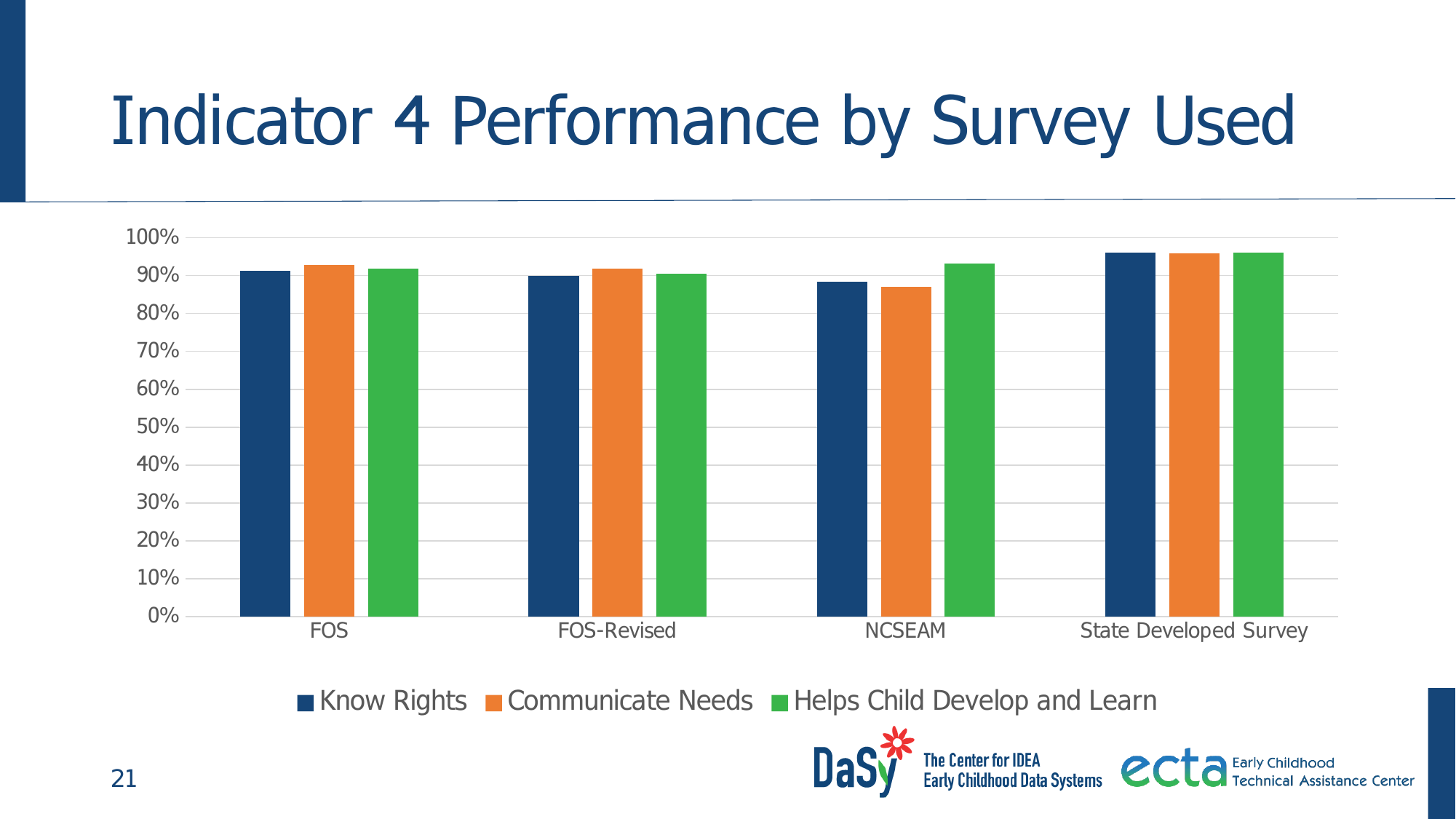

# Indicator 4 Performance by Survey Used

### Chart

| Category | Know Rights | Communicate Needs | Helps Child Develop and Learn |
|---|---|---|---|
| FOS | 0.9135571428571428 | 0.9281714285714286 | 0.9191571428571429 |
| FOS-Revised | 0.90014 | 0.9185300000000002 | 0.905025 |
| NCSEAM | 0.8837764705882353 | 0.8711882352941177 | 0.9316 |
| State Developed Survey | 0.9601666666666667 | 0.9583166666666667 | 0.9606750000000001 |